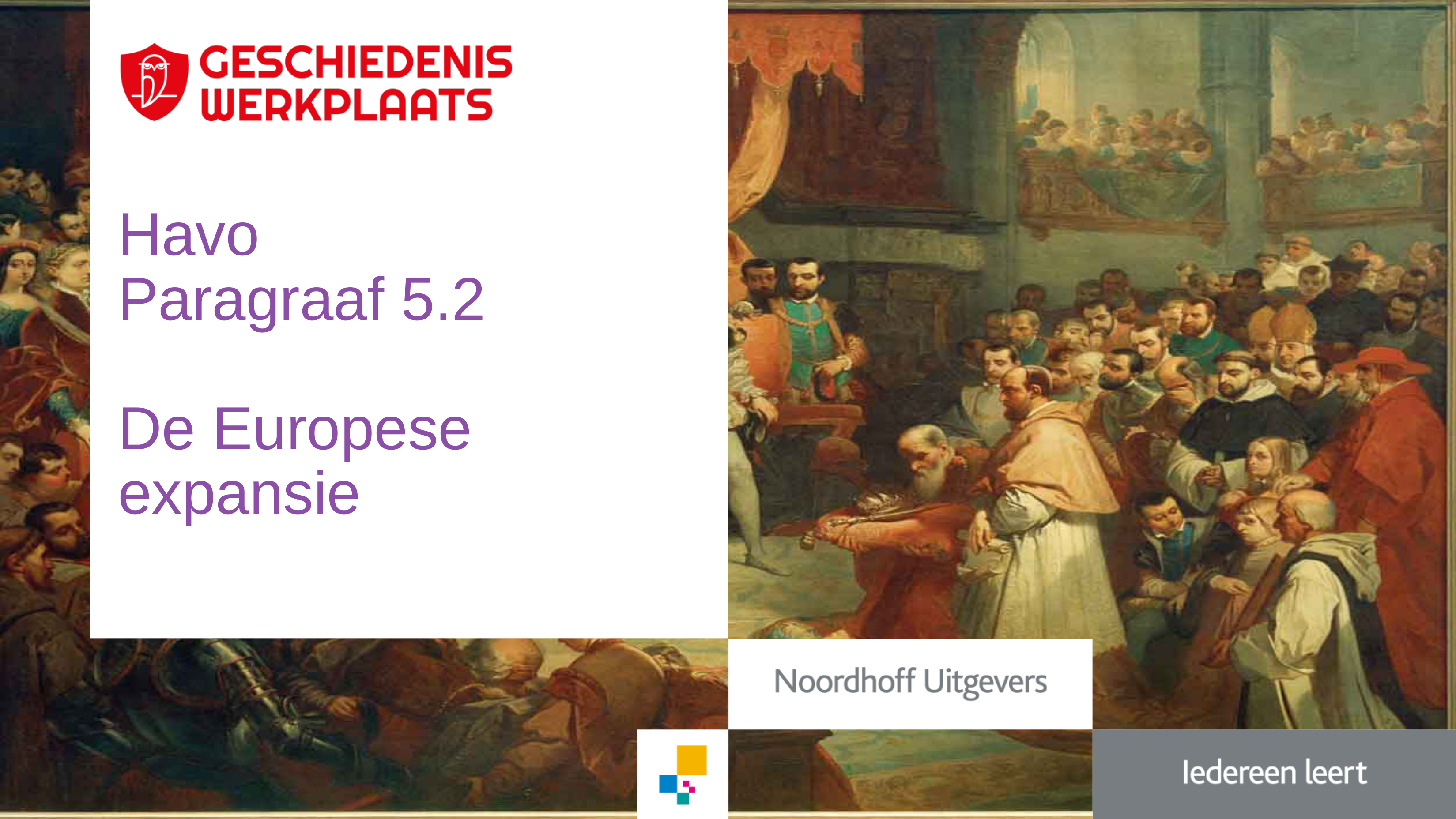

# Havo Paragraaf 5.2 De Europese expansie